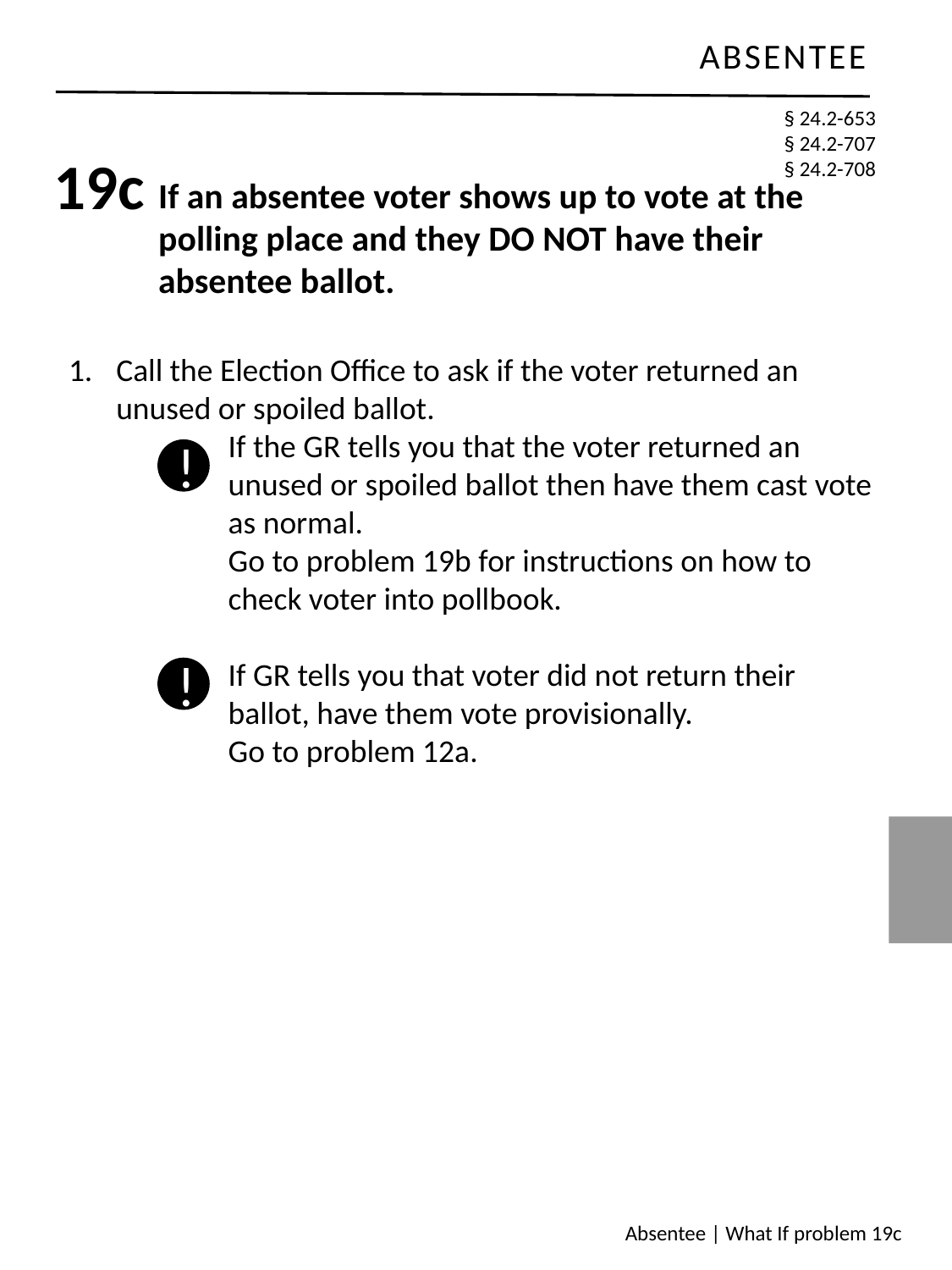

§ 24.2-653
§ 24.2-707
§ 24.2-708
19c
If an absentee voter shows up to vote at the polling place and they DO NOT have their absentee ballot.
Call the Election Office to ask if the voter returned an unused or spoiled ballot.
If the GR tells you that the voter returned an unused or spoiled ballot then have them cast vote as normal.
Go to problem 19b for instructions on how to check voter into pollbook.

If GR tells you that voter did not return their ballot, have them vote provisionally.
Go to problem 12a.

!
!
Absentee | What If problem 19c